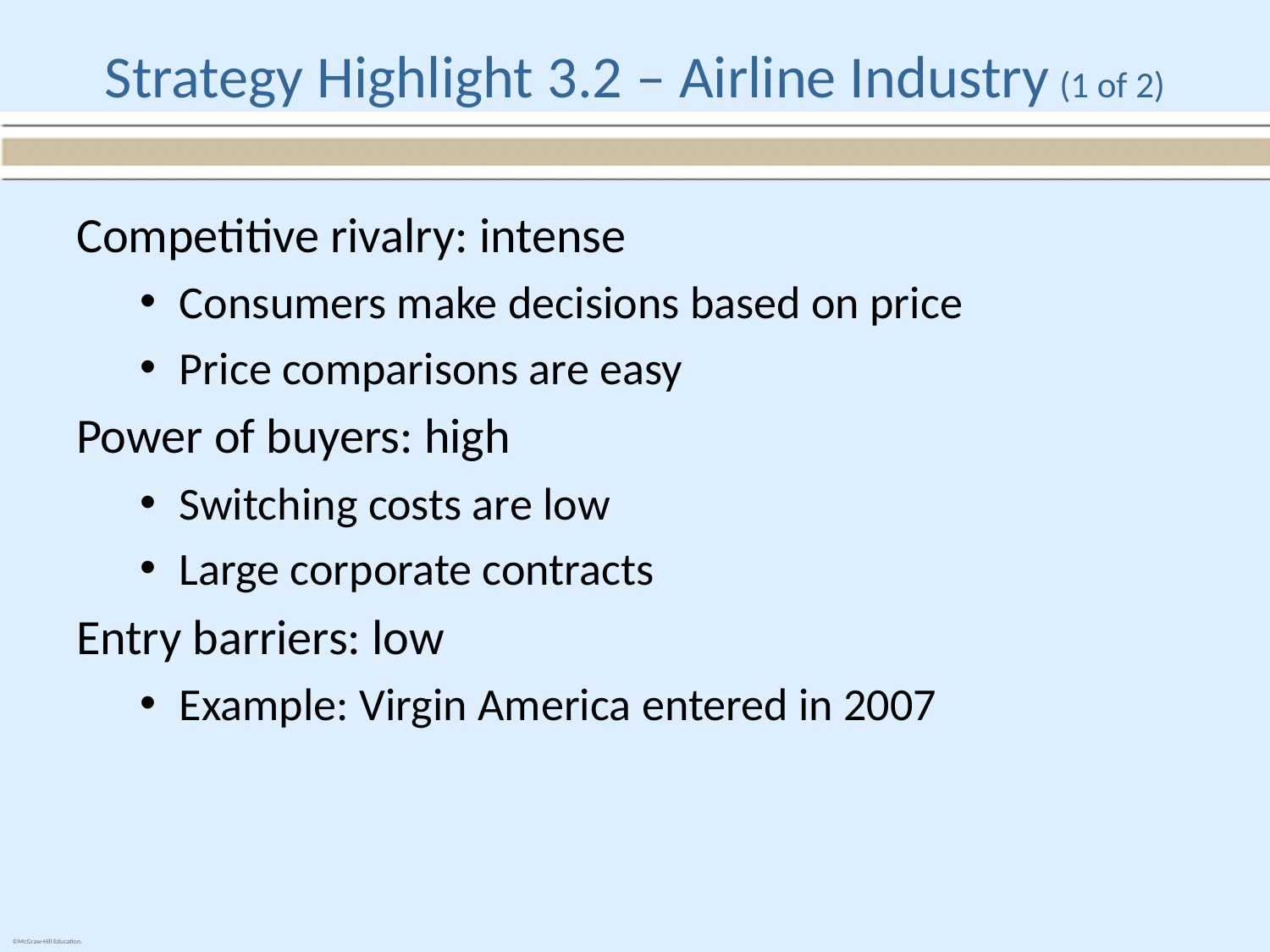

# Strategy Highlight 3.2 – Airline Industry (1 of 2)
Competitive rivalry: intense
Consumers make decisions based on price
Price comparisons are easy
Power of buyers: high
Switching costs are low
Large corporate contracts
Entry barriers: low
Example: Virgin America entered in 2007